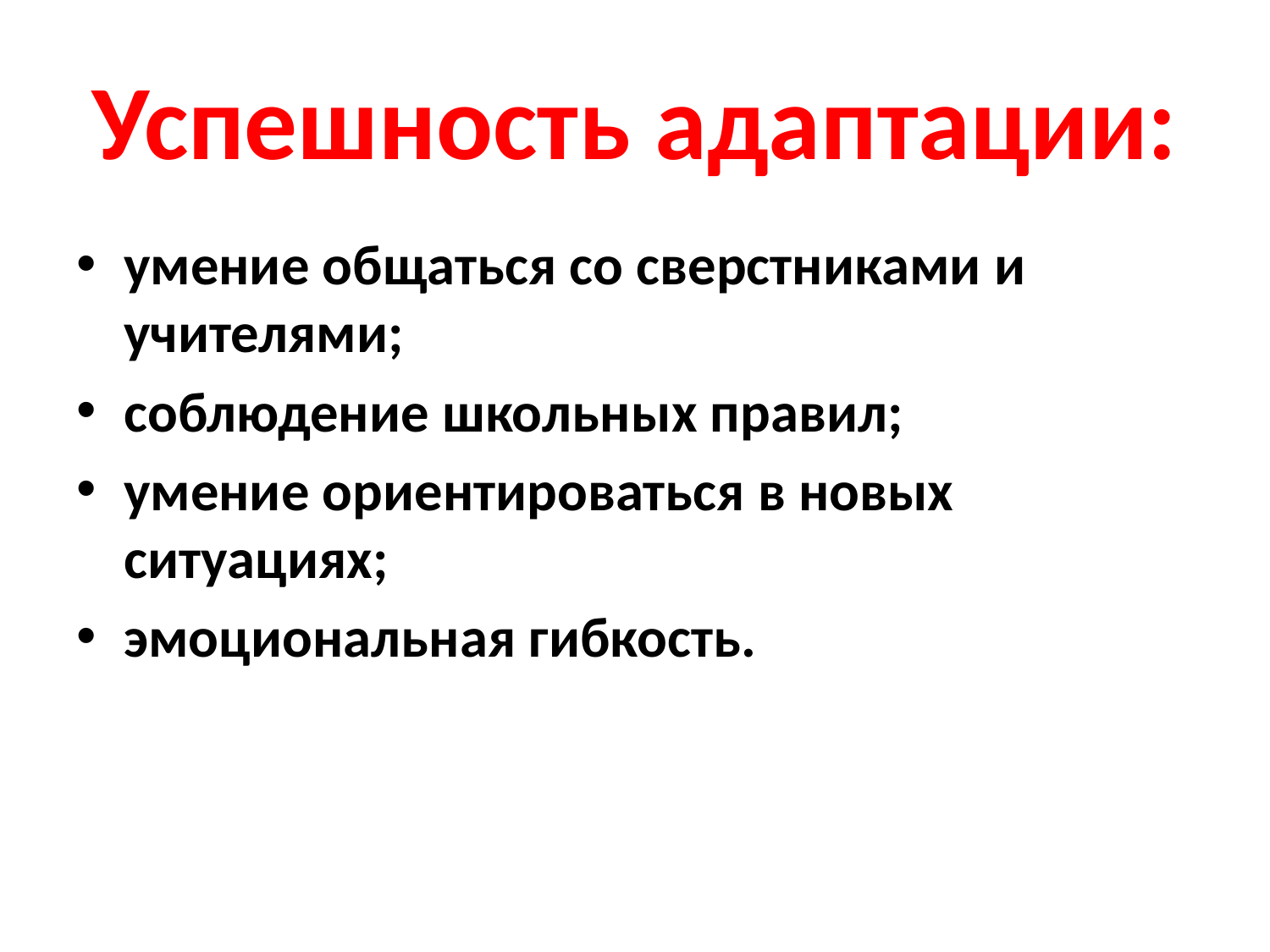

# Успешность адаптации:
умение общаться со сверстниками и учителями;
соблюдение школьных правил;
умение ориентироваться в новых ситуациях;
эмоциональная гибкость.